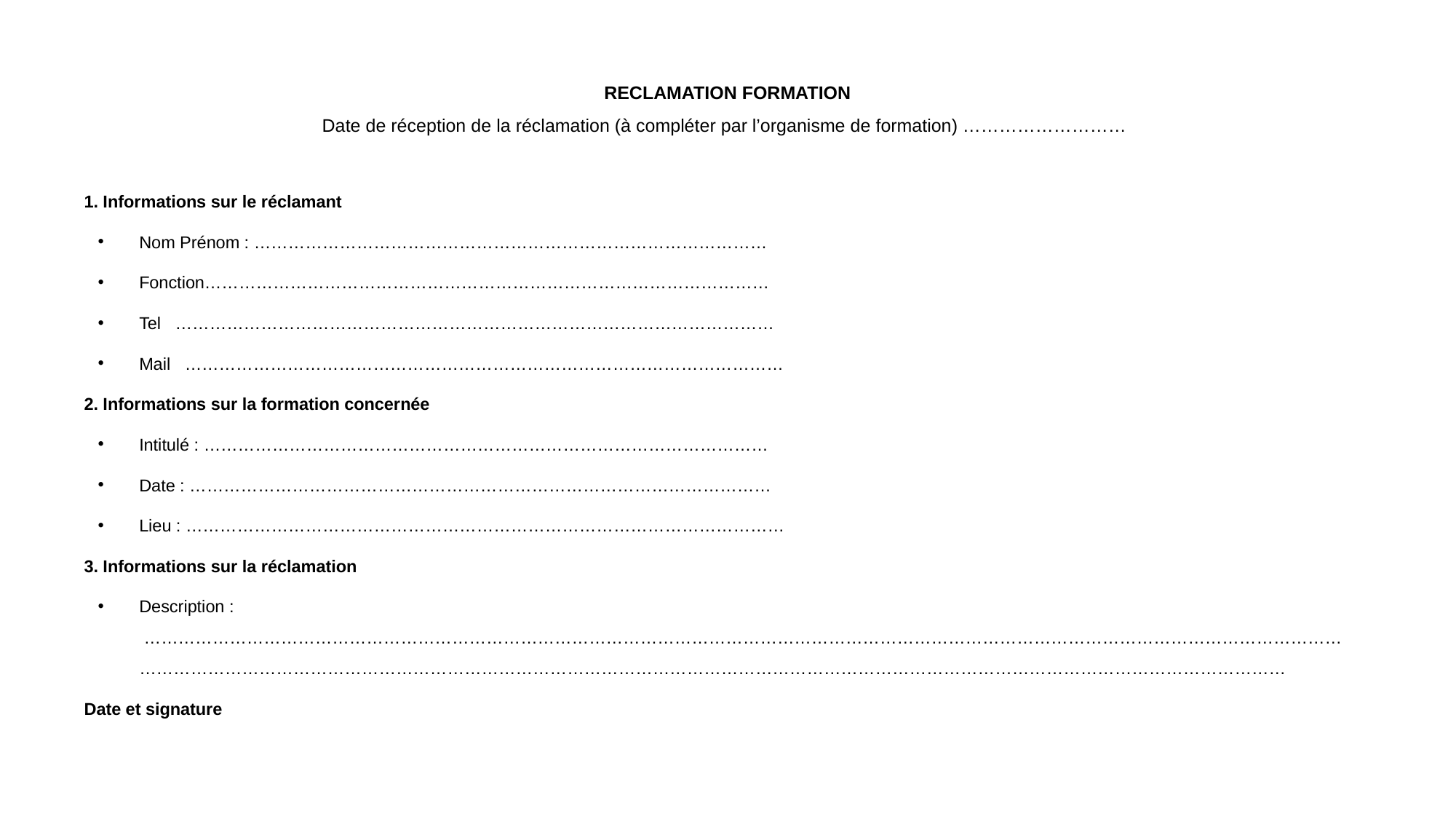

# RECLAMATION FORMATION Date de réception de la réclamation (à compléter par l’organisme de formation) ………………………
1. Informations sur le réclamant
Nom Prénom : ………………………………………………………………………………
Fonction………………………………………………………………………………………
Tel   ……………………………………………………………………………………………
Mail   ……………………………………………………………………………………………
2. Informations sur la formation concernée
Intitulé : ………………………………………………………………………………………
Date : …………………………………………………………………………………………
Lieu : ……………………………………………………………………………………………
3. Informations sur la réclamation
Description :  ……………………………………………………………………………………………………………………………………………………………………………………………………………………………………………………………………………………………………………………………………………………………………………
Date et signature